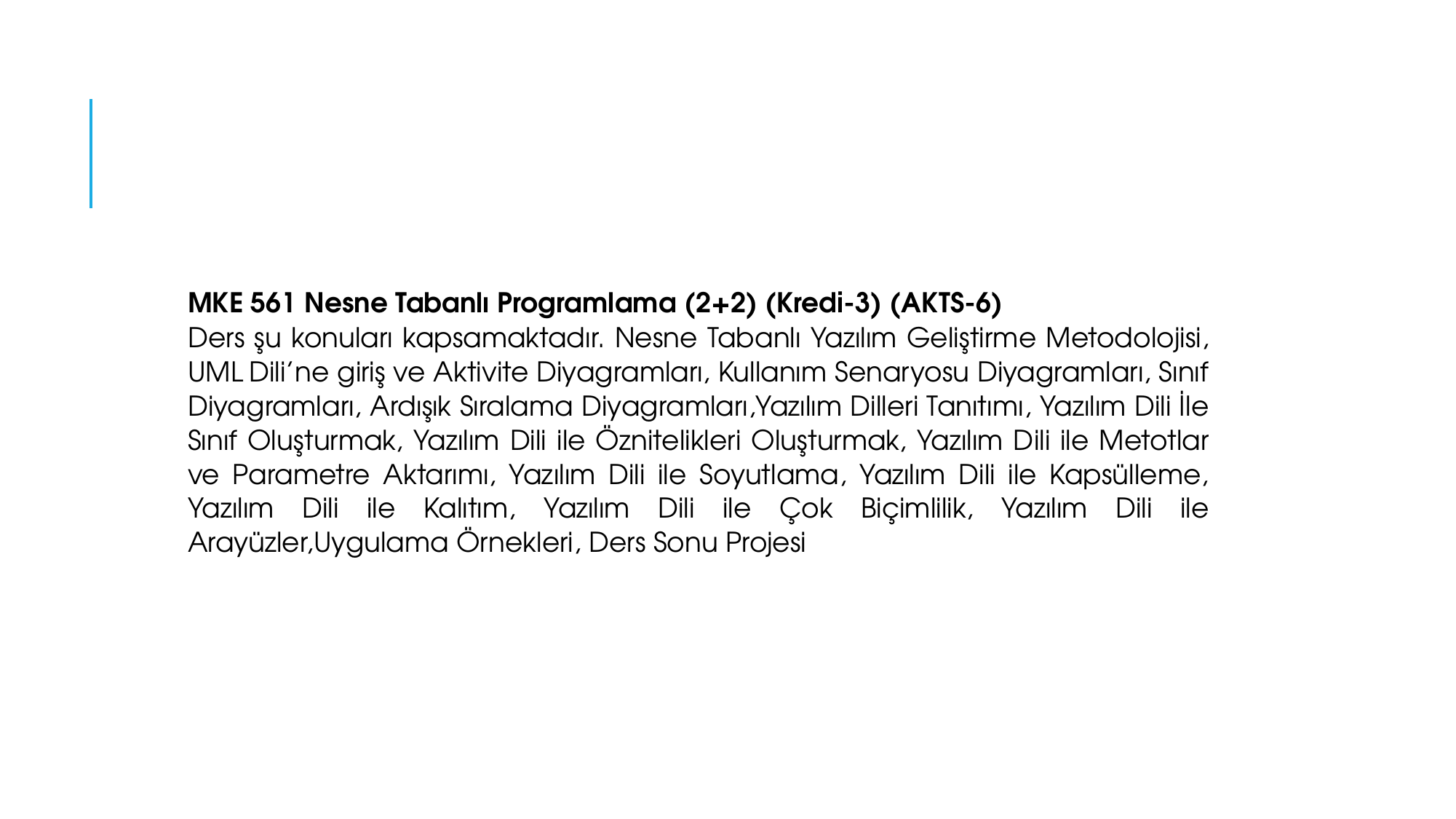

MKE 561 Nesne Tabanlı Programlama (2+2) (Kredi-3) (AKTS-6)
Ders şu konuları kapsamaktadır. Nesne Tabanlı Yazılım Geliştirme Metodolojisi, UML Dili’ne giriş ve Aktivite Diyagramları, Kullanım Senaryosu Diyagramları, Sınıf Diyagramları, Ardışık Sıralama Diyagramları,Yazılım Dilleri Tanıtımı, Yazılım Dili İle Sınıf Oluşturmak, Yazılım Dili ile Öznitelikleri Oluşturmak, Yazılım Dili ile Metotlar ve Parametre Aktarımı, Yazılım Dili ile Soyutlama, Yazılım Dili ile Kapsülleme, Yazılım Dili ile Kalıtım, Yazılım Dili ile Çok Biçimlilik, Yazılım Dili ile Arayüzler,Uygulama Örnekleri, Ders Sonu Projesi